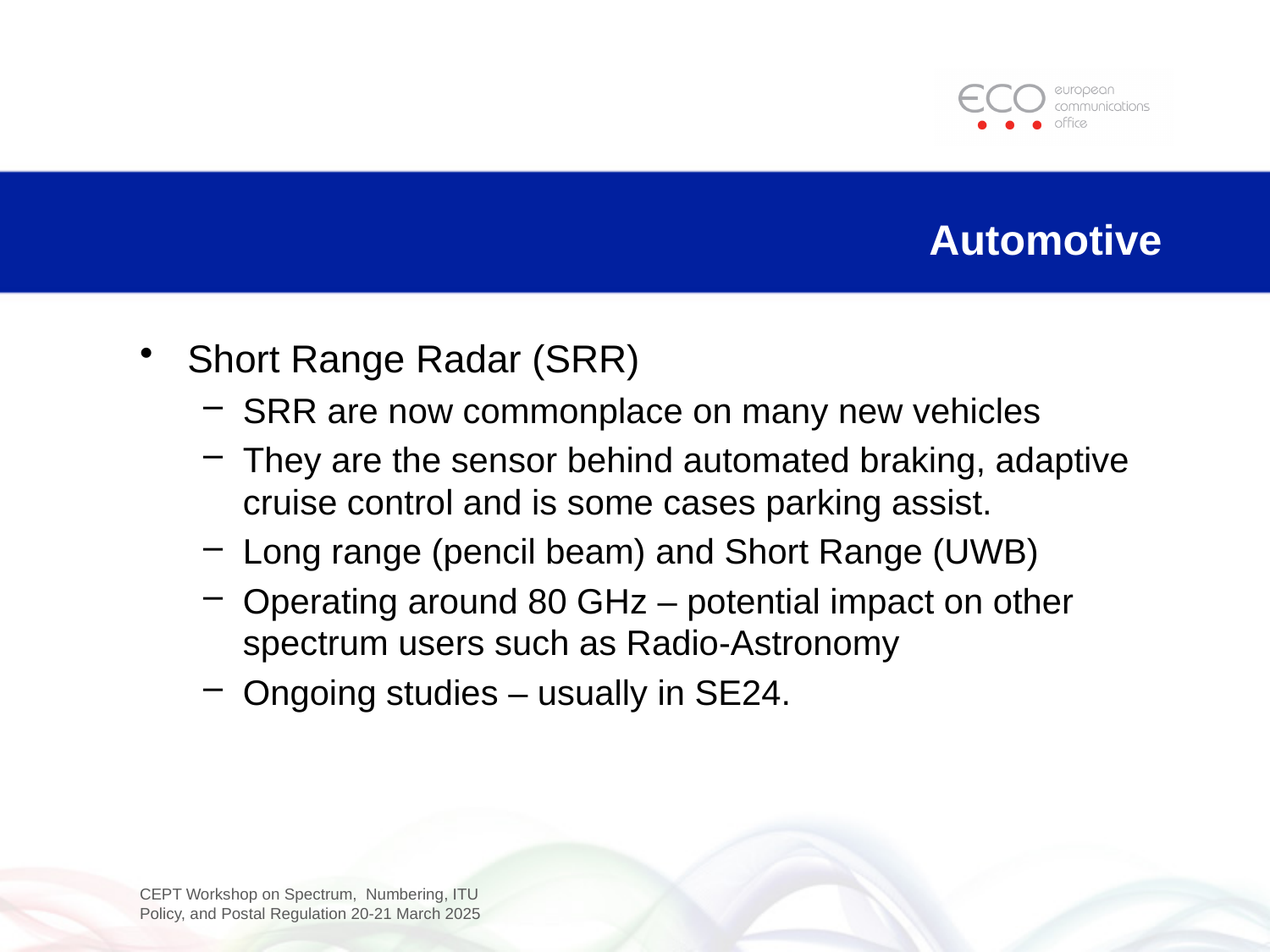

# Automotive
Short Range Radar (SRR)
SRR are now commonplace on many new vehicles
They are the sensor behind automated braking, adaptive cruise control and is some cases parking assist.
Long range (pencil beam) and Short Range (UWB)
Operating around 80 GHz – potential impact on other spectrum users such as Radio-Astronomy
Ongoing studies – usually in SE24.

CEPT Workshop on Spectrum,  Numbering, ITU Policy, and Postal Regulation 20-21 March 2025